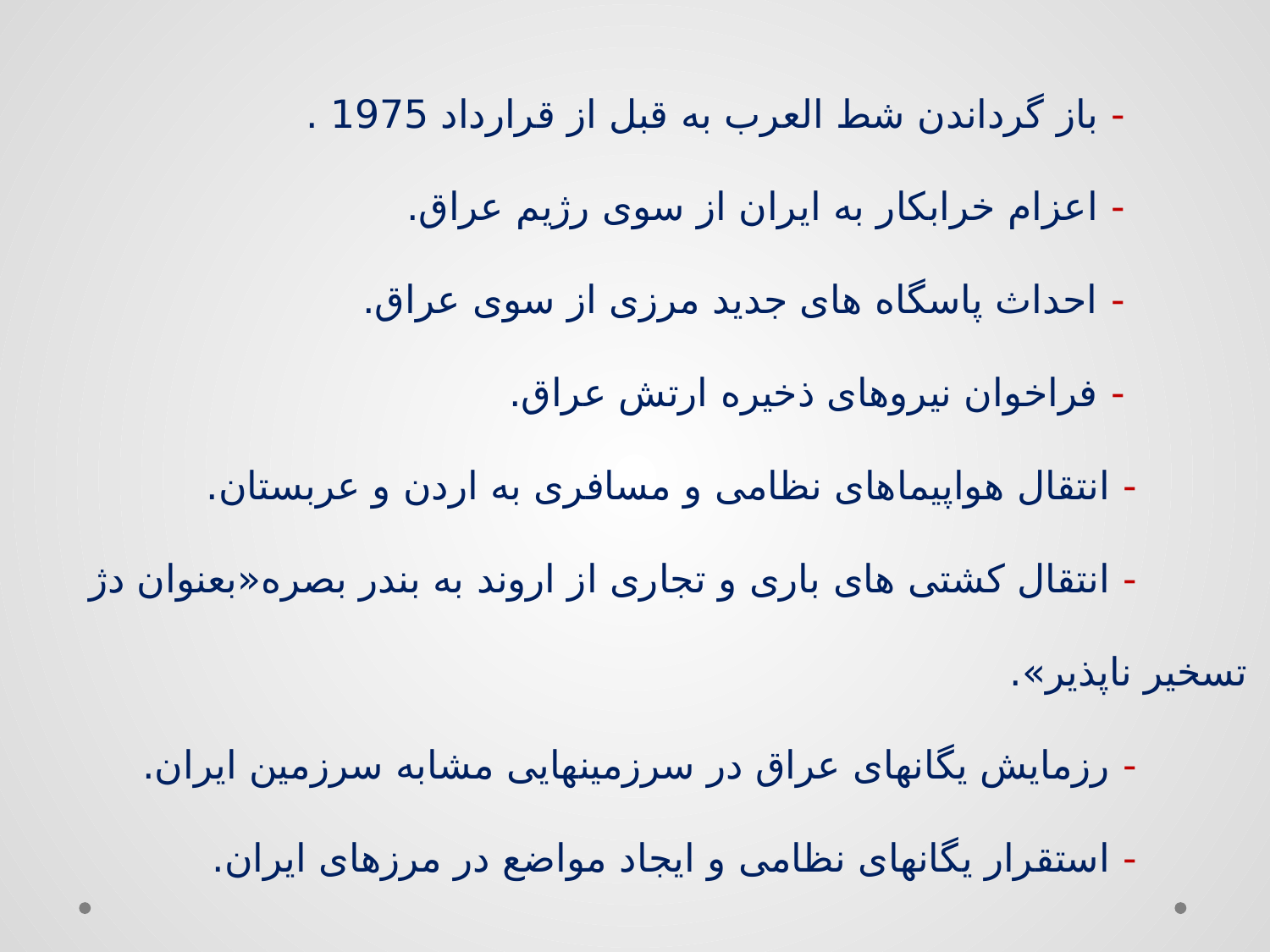

- باز گرداندن شط العرب به قبل از قرارداد 1975 .
          - اعزام خرابکار به ایران از سوی رژیم عراق.
          - احداث پاسگاه های جدید مرزی از سوی عراق.
          - فراخوان نیروهای ذخیره ارتش عراق.
         - انتقال هواپیماهای نظامی و مسافری به اردن و عربستان.
         - انتقال کشتی های باری و تجاری از اروند به بندر بصره«بعنوان دژ تسخیر ناپذیر».
         - رزمایش یگانهای عراق در سرزمینهایی مشابه سرزمین ایران.
         - استقرار یگانهای نظامی و ایجاد مواضع در مرزهای ایران.